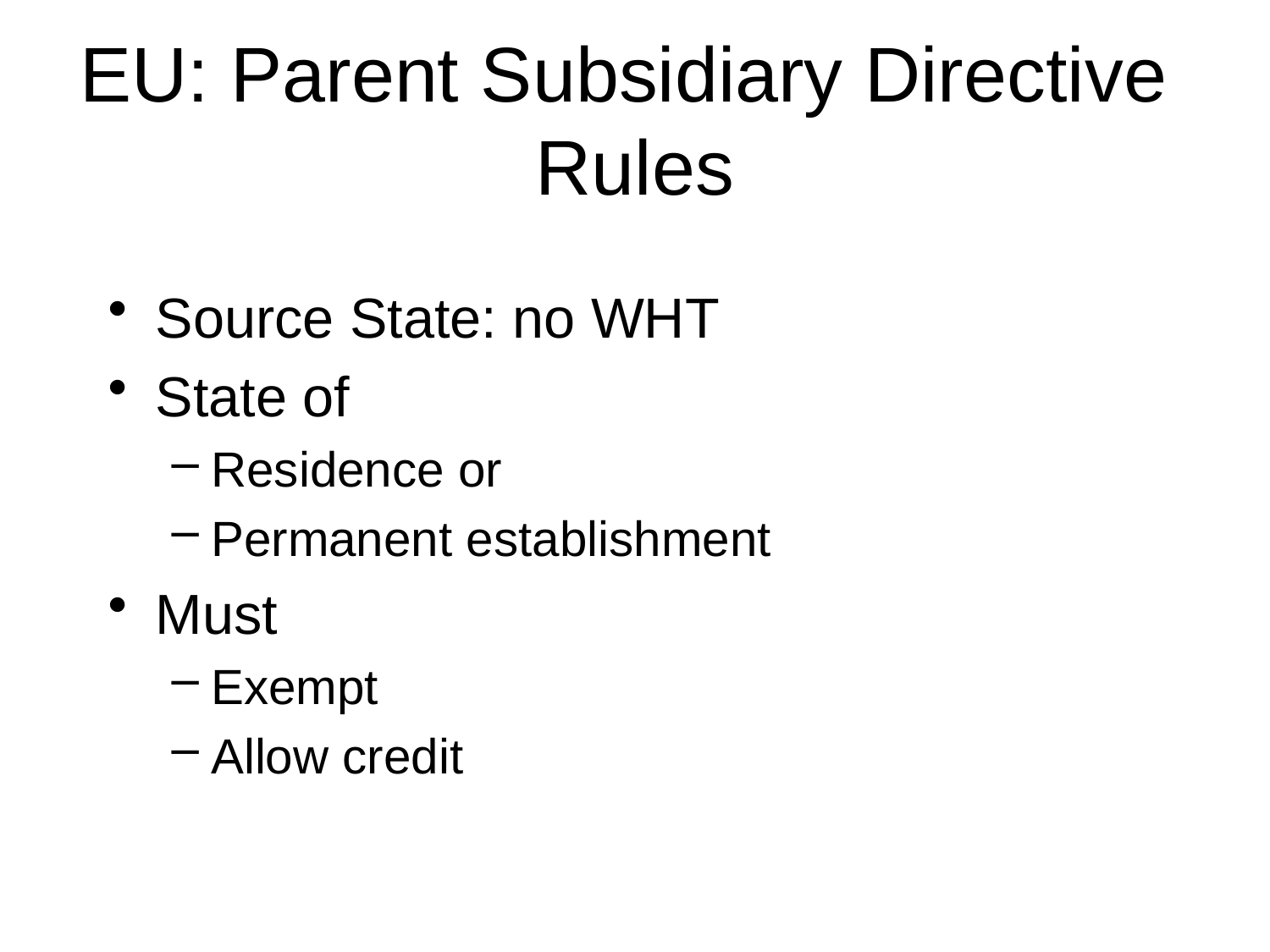

# EU: Parent Subsidiary Directive Rules
Source State: no WHT
State of
Residence or
Permanent establishment
Must
Exempt
Allow credit